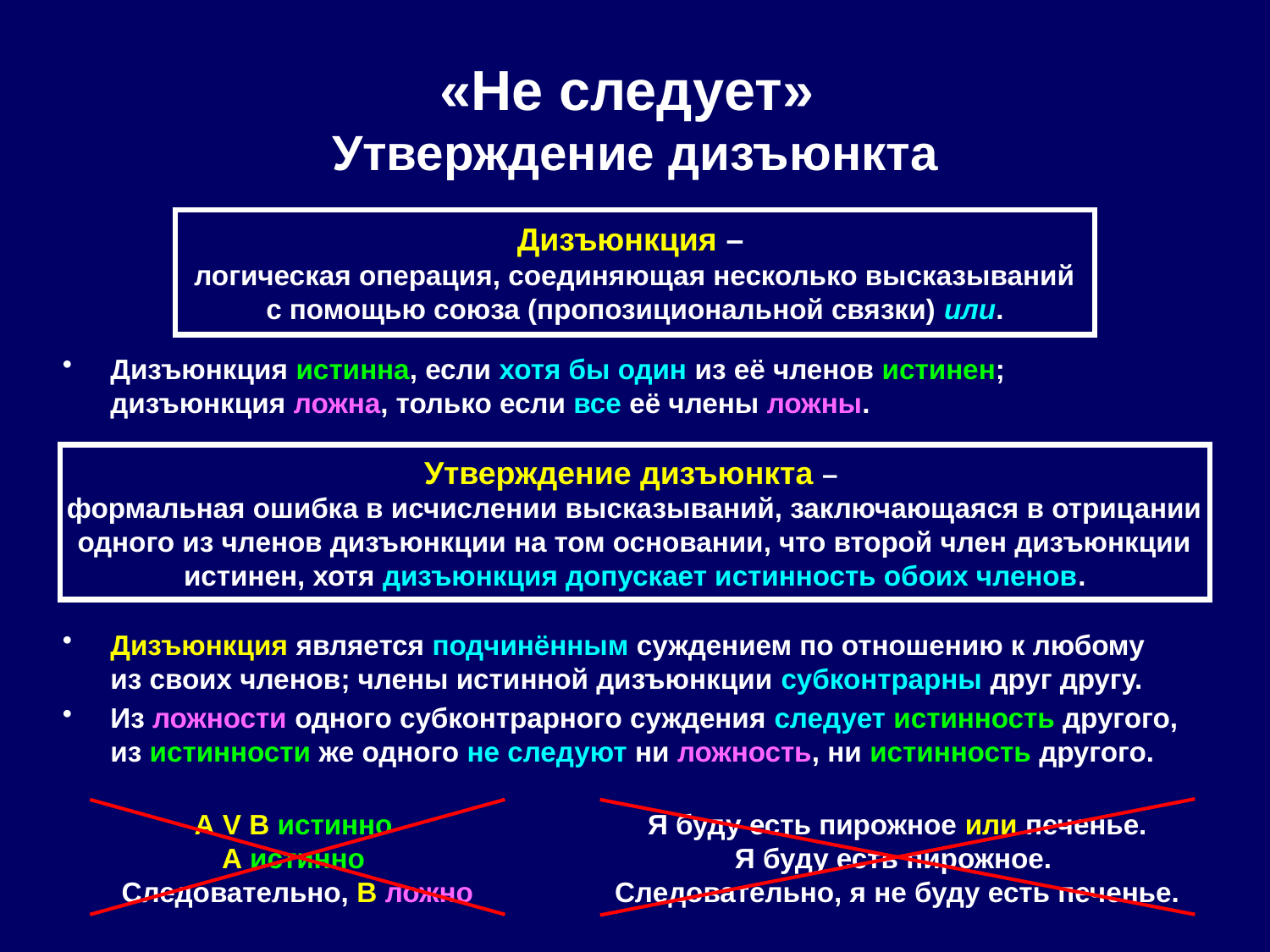

# «Не следует» Утверждение дизъюнкта
Дизъюнкция –
логическая операция, соединяющая несколько высказываний с помощью союза (пропозициональной связки) или.
Дизъюнкция истинна, если хотя бы один из её членов истинен;
дизъюнкция ложна, только если все её члены ложны.
Дизъюнкция является подчинённым суждением по отношению к любому
из своих членов; члены истинной дизъюнкции субконтрарны друг другу.
Из ложности одного субконтрарного суждения следует истинность другого, из истинности же одного не следуют ни ложность, ни истинность другого.
Утверждение дизъюнкта –
формальная ошибка в исчислении высказываний, заключающаяся в отрицании одного из членов дизъюнкции на том основании, что второй член дизъюнкции истинен, хотя дизъюнкция допускает истинность обоих членов.
A V B истинно
A истинно
Следовательно, B ложно
Я буду есть пирожное или печенье.
Я буду есть пирожное.
Следовательно, я не буду есть печенье.